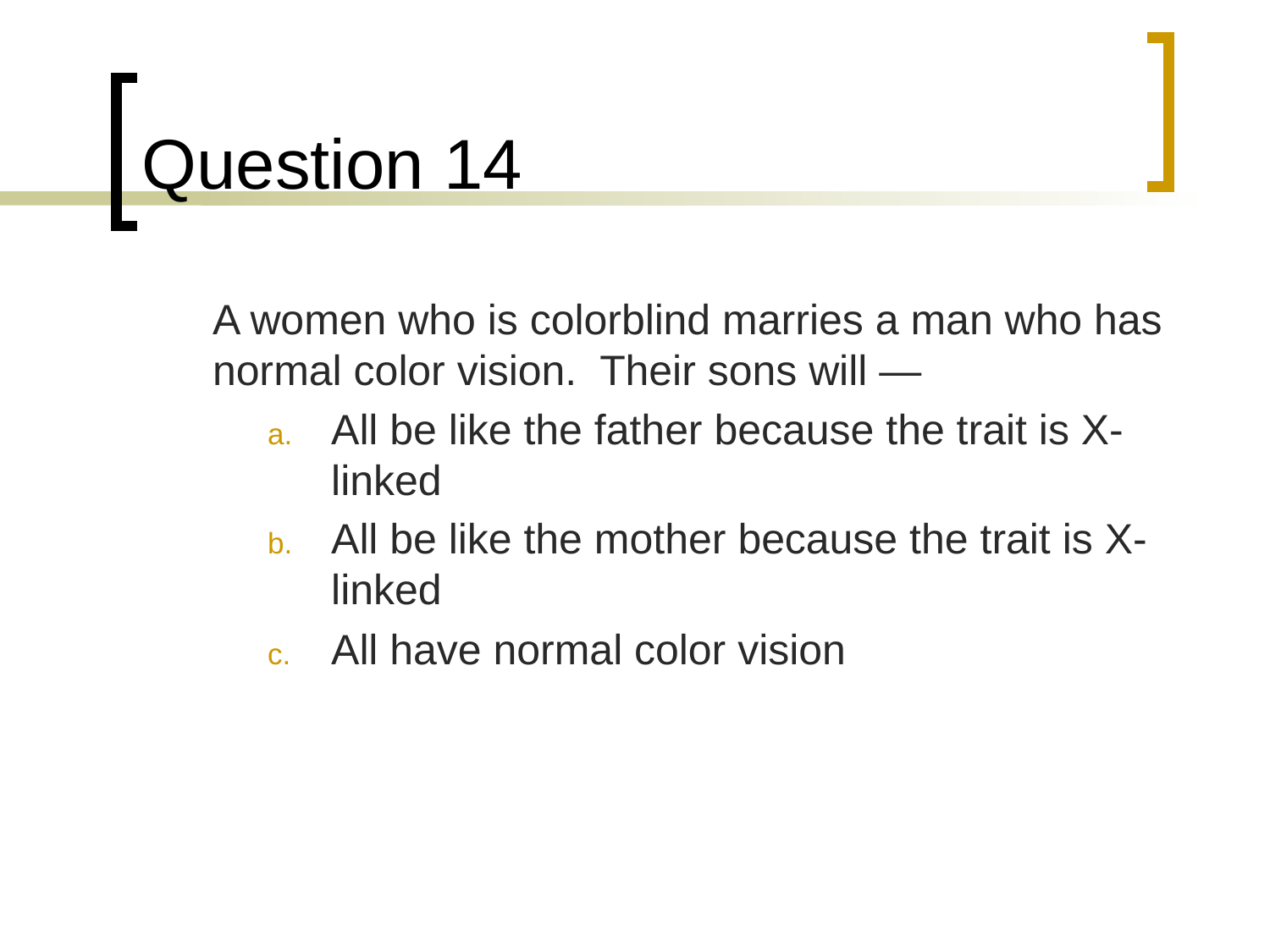

# Question 14
	A women who is colorblind marries a man who has normal color vision.  Their sons will —
All be like the father because the trait is X-linked
All be like the mother because the trait is X-linked
All have normal color vision